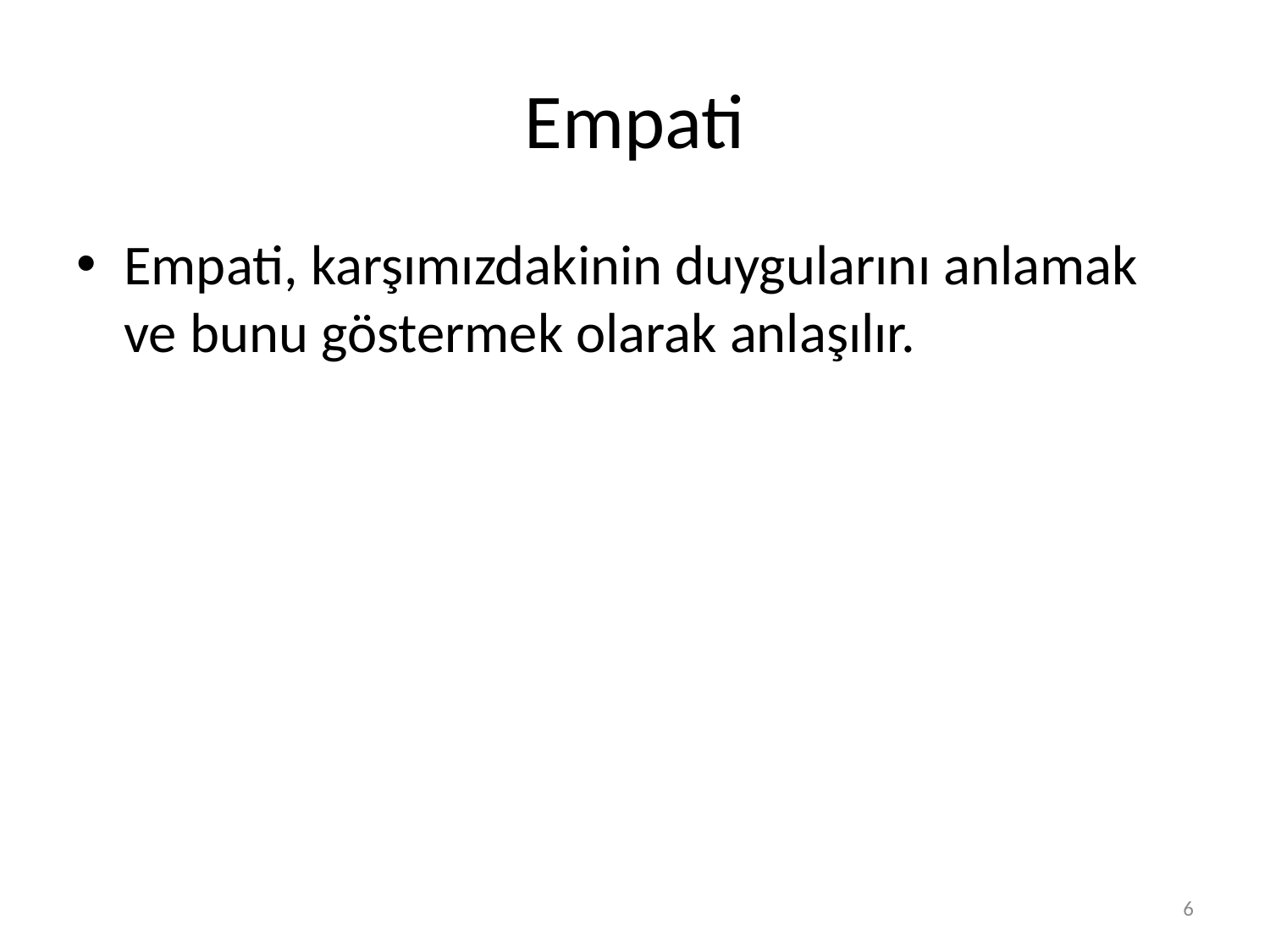

# Empati
Empati, karşımızdakinin duygularını anlamak ve bunu göstermek olarak anlaşılır.
6